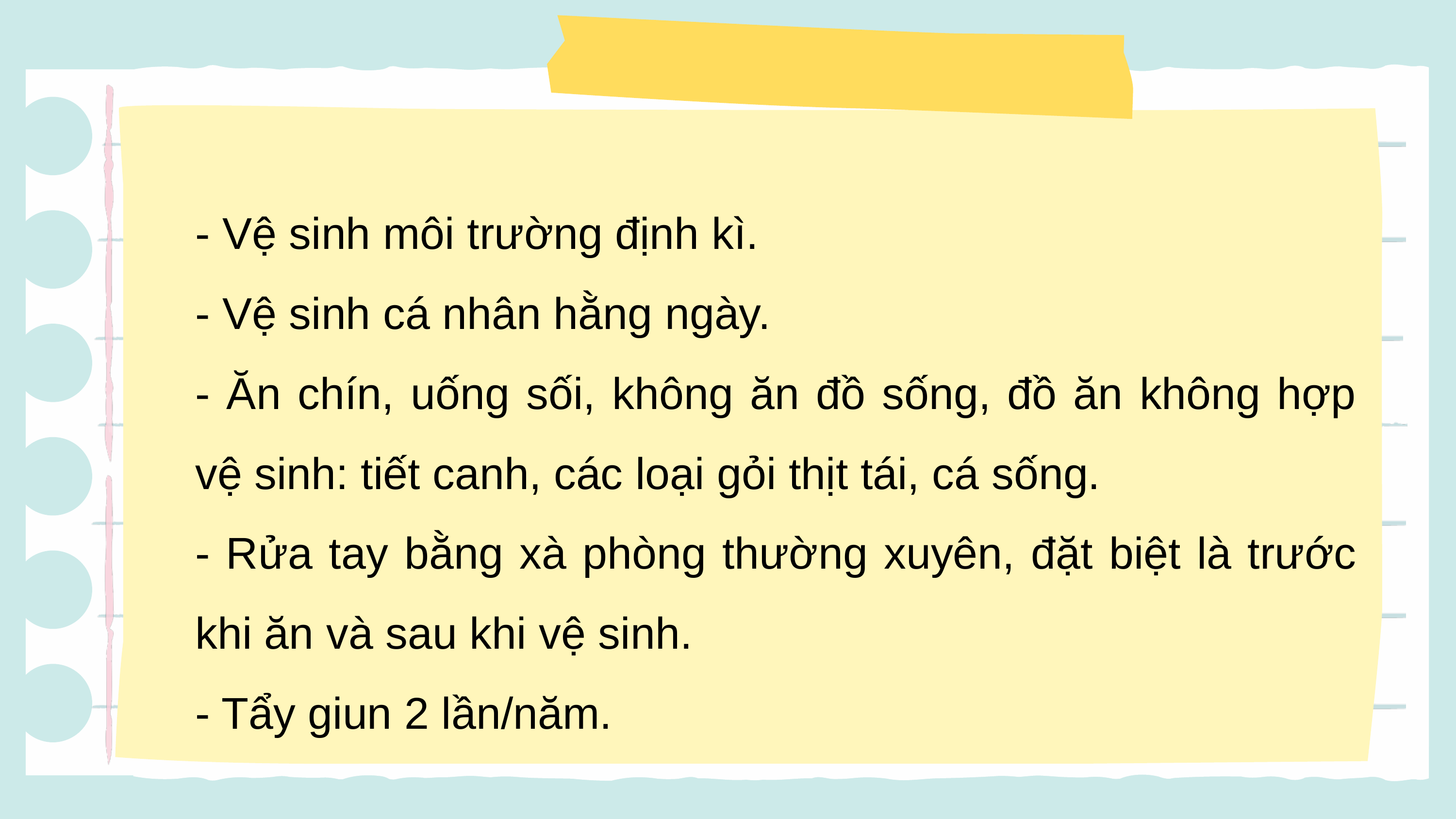

- Vệ sinh môi trường định kì.
- Vệ sinh cá nhân hằng ngày.
- Ăn chín, uống sối, không ăn đồ sống, đồ ăn không hợp vệ sinh: tiết canh, các loại gỏi thịt tái, cá sống.
- Rửa tay bằng xà phòng thường xuyên, đặt biệt là trước khi ăn và sau khi vệ sinh.
- Tẩy giun 2 lần/năm.